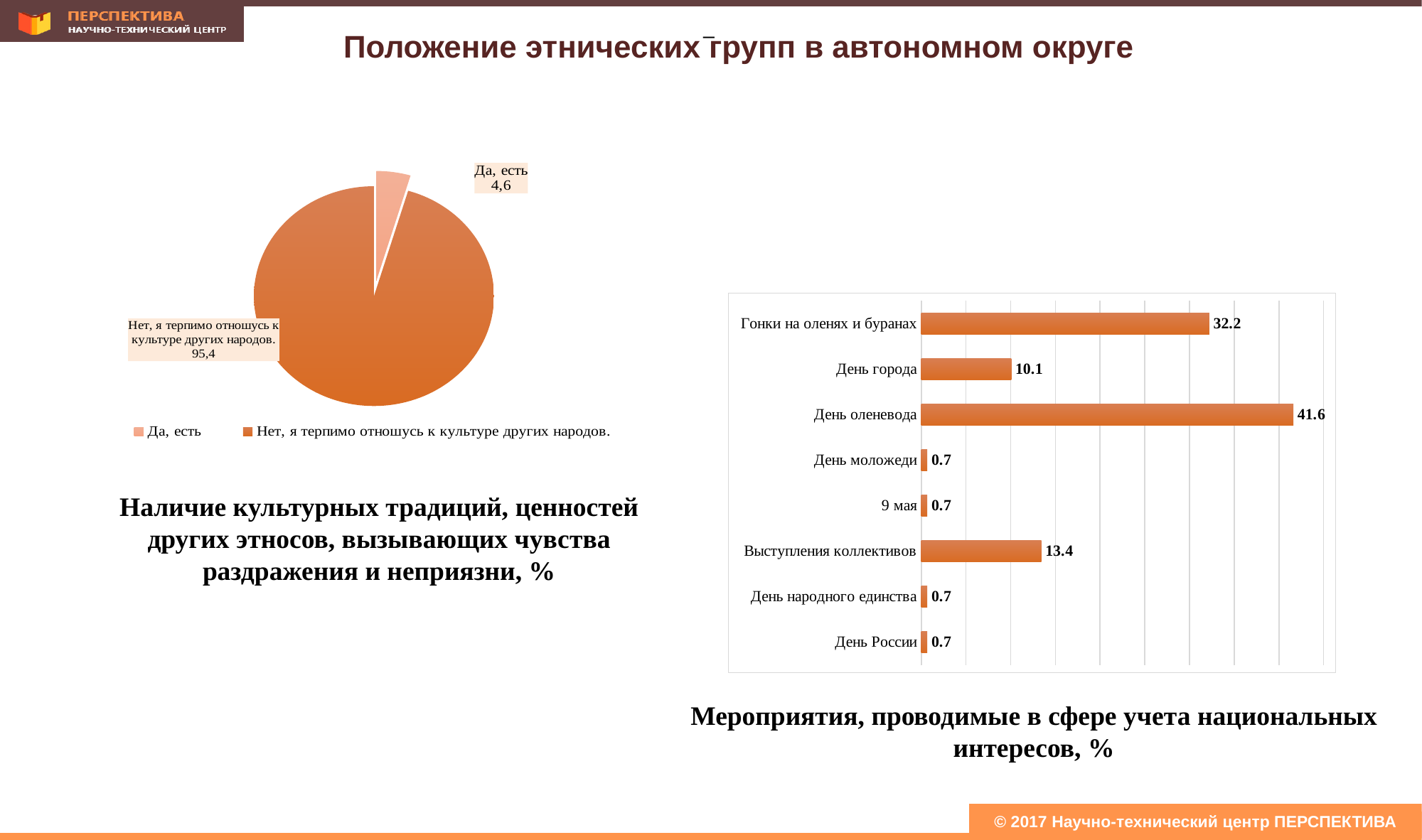

Положение этнических групп в автономном округе

–

### Chart

| Category |  |
|---|---|
| Да, есть | 4.6 |
| Нет, я терпимо отношусь к культуре других народов. | 95.4 |

[unsupported chart]

Наличие культурных традиций, ценностей других этносов, вызывающих чувства раздражения и неприязни, %
Мероприятия, проводимые в сфере учета национальных интересов, %
© 2017 Научно-технический центр ПЕРСПЕКТИВА